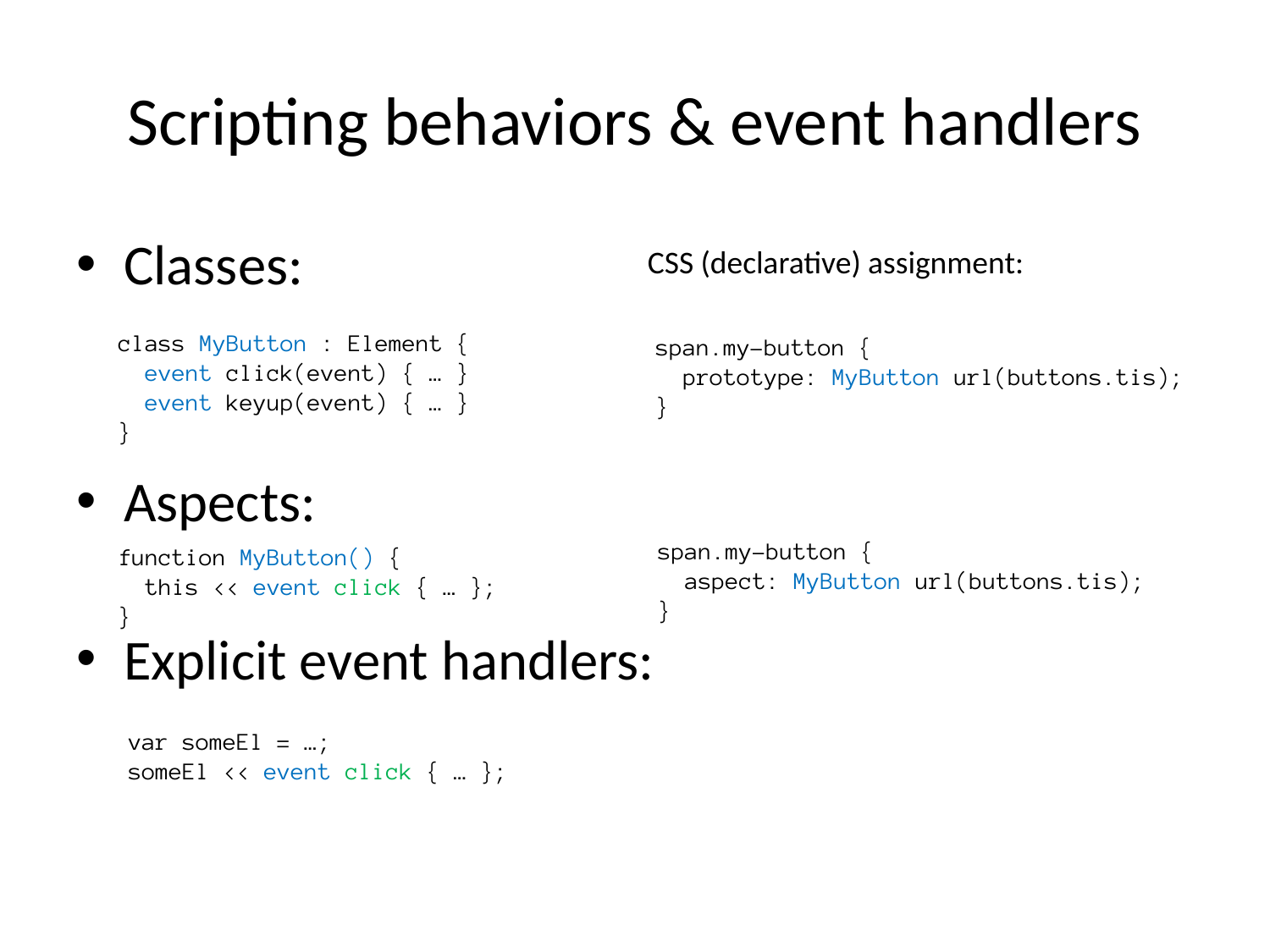

# Scripting behaviors & event handlers
Classes:

Aspects:

Explicit event handlers:
CSS (declarative) assignment:
class MyButton : Element {
  event click(event) { … }
  event keyup(event) { … }
}
span.my-button {
  prototype: MyButton url(buttons.tis);
}
span.my-button {
  aspect: MyButton url(buttons.tis);
}
function MyButton() {
  this << event click { … };
}
var someEl = …;
someEl << event click { … };